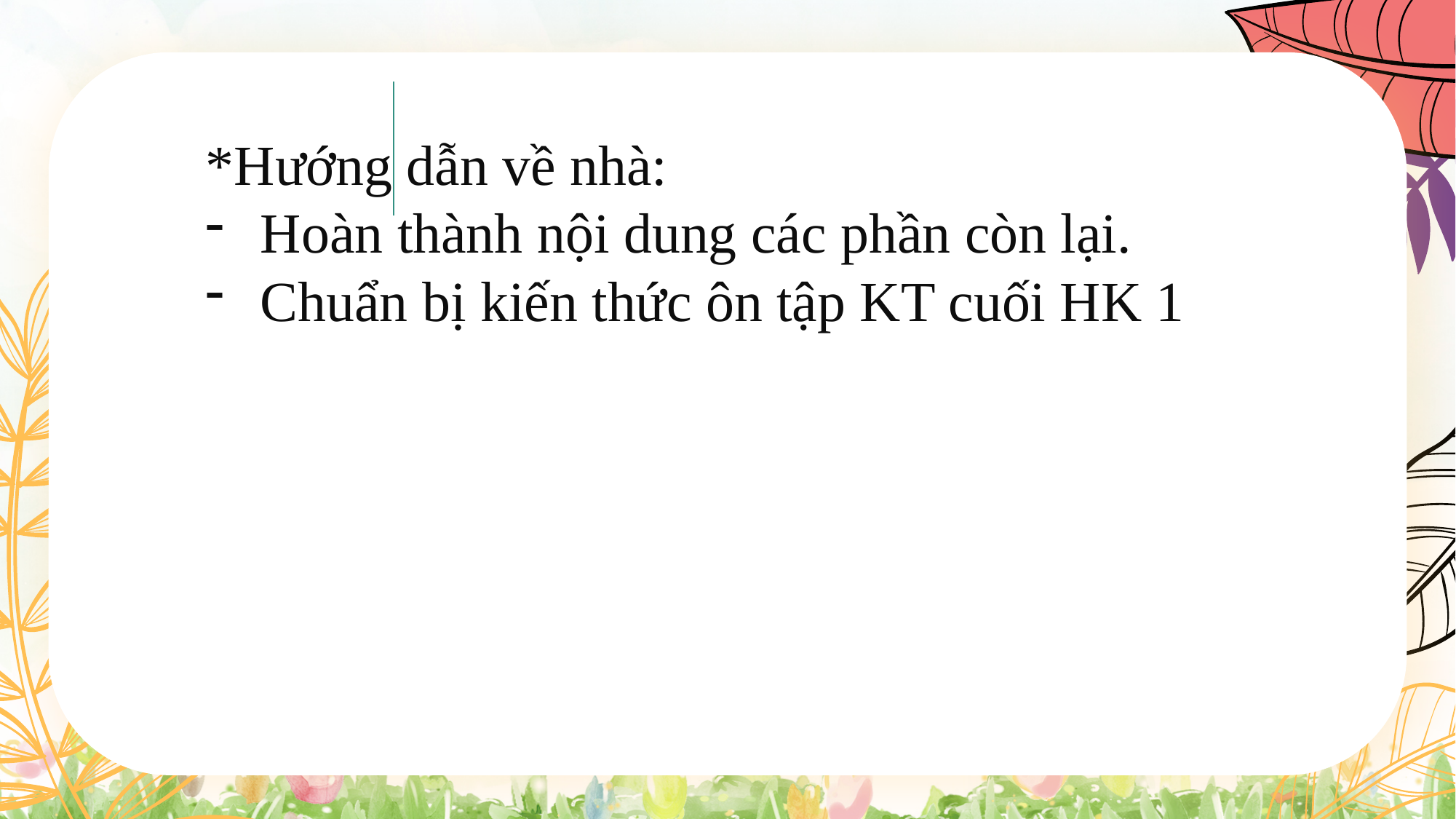

*Hướng dẫn về nhà:
Hoàn thành nội dung các phần còn lại.
Chuẩn bị kiến thức ôn tập KT cuối HK 1